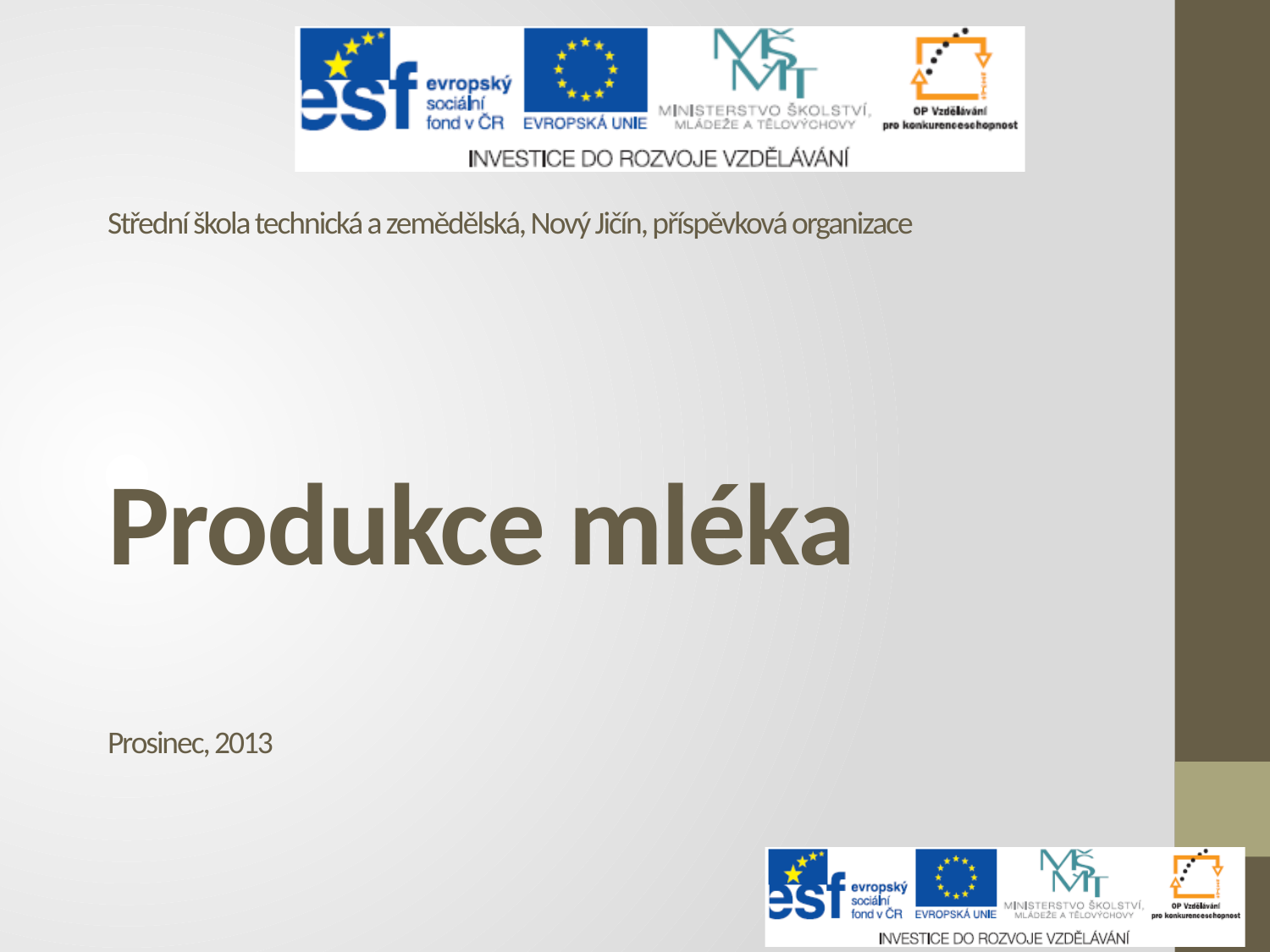

Střední škola technická a zemědělská, Nový Jičín, příspěvková organizace
# Produkce mléka
Prosinec, 2013